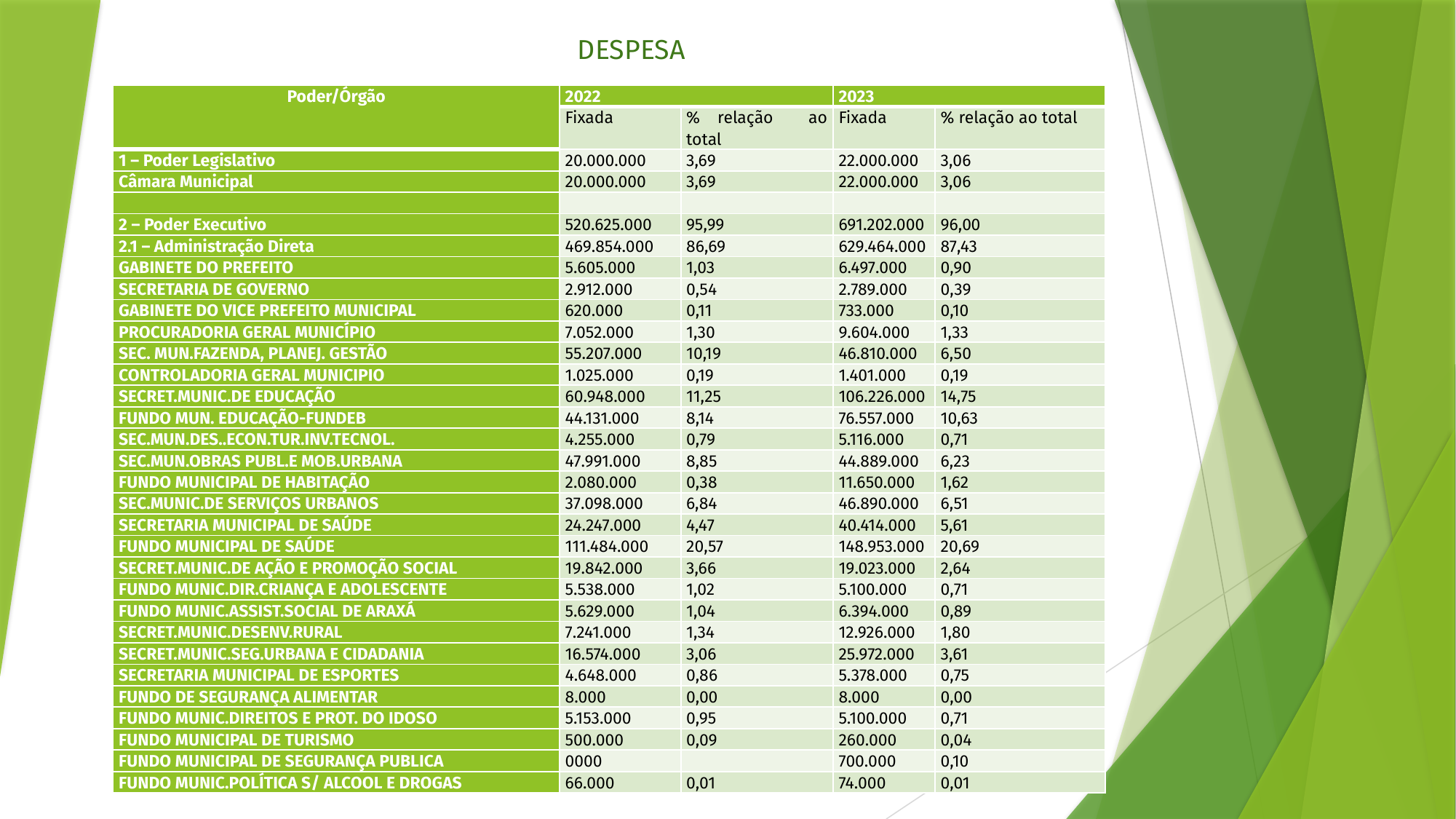

# DESPESA

| Poder/Órgão | 2022 |  | 2023 |  |
| --- | --- | --- | --- | --- |
|  | Fixada | % relação ao total | Fixada | % relação ao total |
| 1 – Poder Legislativo | 20.000.000 | 3,69 | 22.000.000 | 3,06 |
| Câmara Municipal | 20.000.000 | 3,69 | 22.000.000 | 3,06 |
|  |  |  |  |  |
| 2 – Poder Executivo | 520.625.000 | 95,99 | 691.202.000 | 96,00 |
| 2.1 – Administração Direta | 469.854.000 | 86,69 | 629.464.000 | 87,43 |
| GABINETE DO PREFEITO | 5.605.000 | 1,03 | 6.497.000 | 0,90 |
| SECRETARIA DE GOVERNO | 2.912.000 | 0,54 | 2.789.000 | 0,39 |
| GABINETE DO VICE PREFEITO MUNICIPAL | 620.000 | 0,11 | 733.000 | 0,10 |
| PROCURADORIA GERAL MUNICÍPIO | 7.052.000 | 1,30 | 9.604.000 | 1,33 |
| SEC. MUN.FAZENDA, PLANEJ. GESTÃO | 55.207.000 | 10,19 | 46.810.000 | 6,50 |
| CONTROLADORIA GERAL MUNICIPIO | 1.025.000 | 0,19 | 1.401.000 | 0,19 |
| SECRET.MUNIC.DE EDUCAÇÃO | 60.948.000 | 11,25 | 106.226.000 | 14,75 |
| FUNDO MUN. EDUCAÇÃO-FUNDEB | 44.131.000 | 8,14 | 76.557.000 | 10,63 |
| SEC.MUN.DES..ECON.TUR.INV.TECNOL. | 4.255.000 | 0,79 | 5.116.000 | 0,71 |
| SEC.MUN.OBRAS PUBL.E MOB.URBANA | 47.991.000 | 8,85 | 44.889.000 | 6,23 |
| FUNDO MUNICIPAL DE HABITAÇÃO | 2.080.000 | 0,38 | 11.650.000 | 1,62 |
| SEC.MUNIC.DE SERVIÇOS URBANOS | 37.098.000 | 6,84 | 46.890.000 | 6,51 |
| SECRETARIA MUNICIPAL DE SAÚDE | 24.247.000 | 4,47 | 40.414.000 | 5,61 |
| FUNDO MUNICIPAL DE SAÚDE | 111.484.000 | 20,57 | 148.953.000 | 20,69 |
| SECRET.MUNIC.DE AÇÃO E PROMOÇÃO SOCIAL | 19.842.000 | 3,66 | 19.023.000 | 2,64 |
| FUNDO MUNIC.DIR.CRIANÇA E ADOLESCENTE | 5.538.000 | 1,02 | 5.100.000 | 0,71 |
| FUNDO MUNIC.ASSIST.SOCIAL DE ARAXÁ | 5.629.000 | 1,04 | 6.394.000 | 0,89 |
| SECRET.MUNIC.DESENV.RURAL | 7.241.000 | 1,34 | 12.926.000 | 1,80 |
| SECRET.MUNIC.SEG.URBANA E CIDADANIA | 16.574.000 | 3,06 | 25.972.000 | 3,61 |
| SECRETARIA MUNICIPAL DE ESPORTES | 4.648.000 | 0,86 | 5.378.000 | 0,75 |
| FUNDO DE SEGURANÇA ALIMENTAR | 8.000 | 0,00 | 8.000 | 0,00 |
| FUNDO MUNIC.DIREITOS E PROT. DO IDOSO | 5.153.000 | 0,95 | 5.100.000 | 0,71 |
| FUNDO MUNICIPAL DE TURISMO | 500.000 | 0,09 | 260.000 | 0,04 |
| FUNDO MUNICIPAL DE SEGURANÇA PUBLICA | 0000 |  | 700.000 | 0,10 |
| FUNDO MUNIC.POLÍTICA S/ ALCOOL E DROGAS | 66.000 | 0,01 | 74.000 | 0,01 |